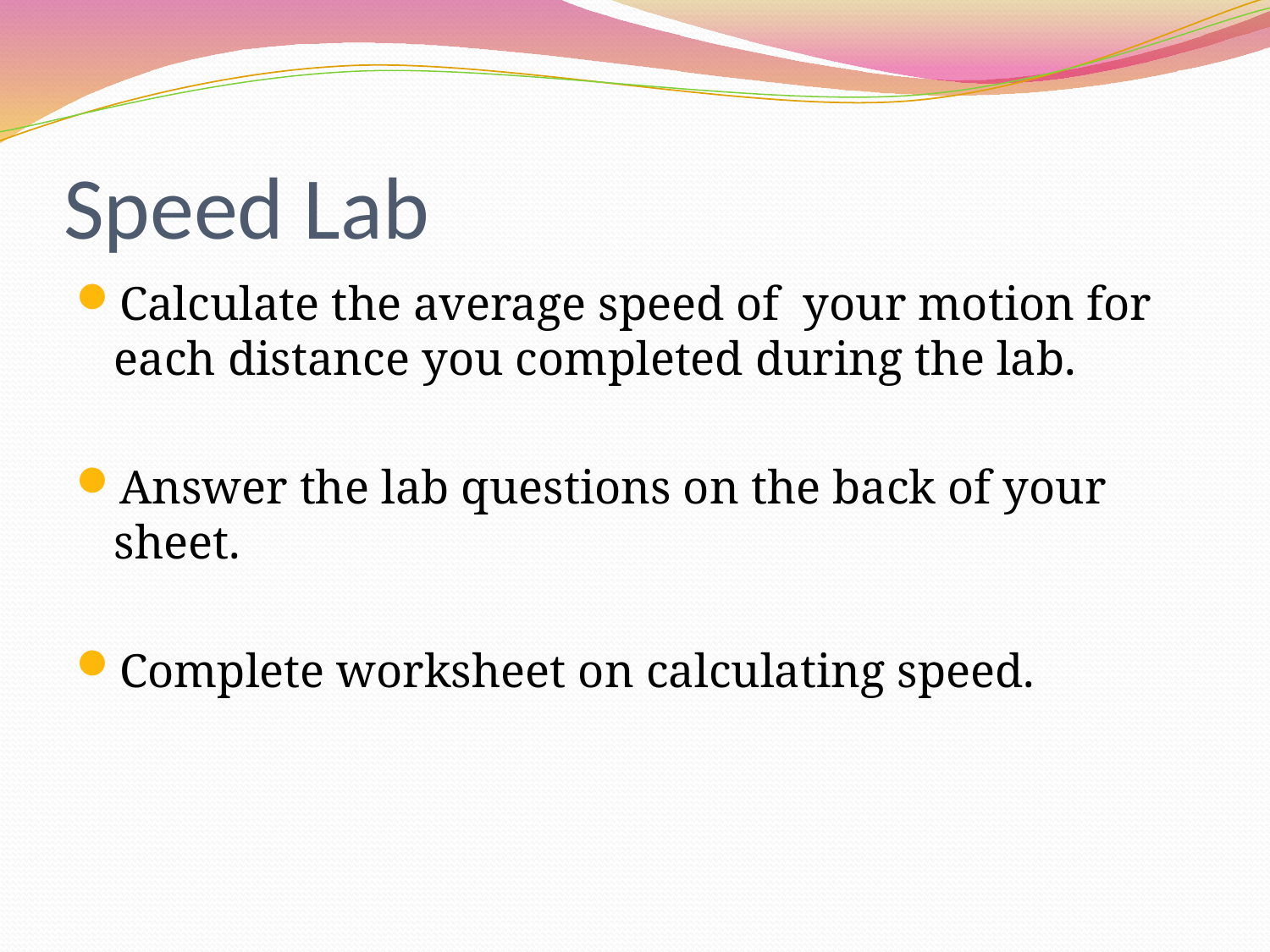

# Speed Lab
Calculate the average speed of  your motion for each distance you completed during the lab.

Answer the lab questions on the back of your sheet.

Complete worksheet on calculating speed.